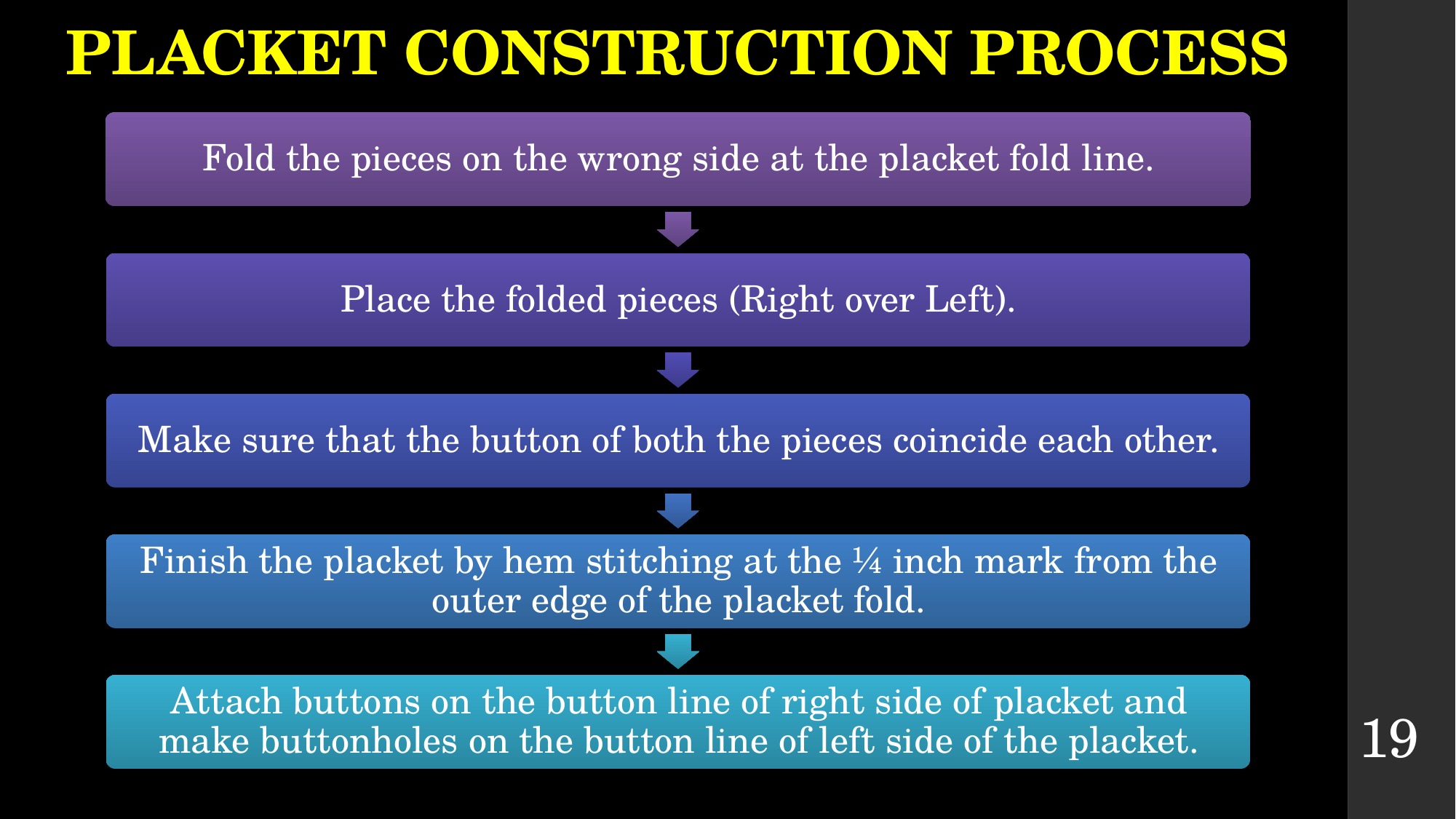

# PLACKET CONSTRUCTION PROCESS
Fold the pieces on the wrong side at the placket fold line.

Place the folded pieces (Right over Left).

Make sure that the button of both the pieces coincide each other.

Finish the placket by hem stitching at the ¼ inch mark from the outer edge of the placket fold.

Attach buttons on the button line of right side of placket and make buttonholes on the button line of left side of the placket.
19